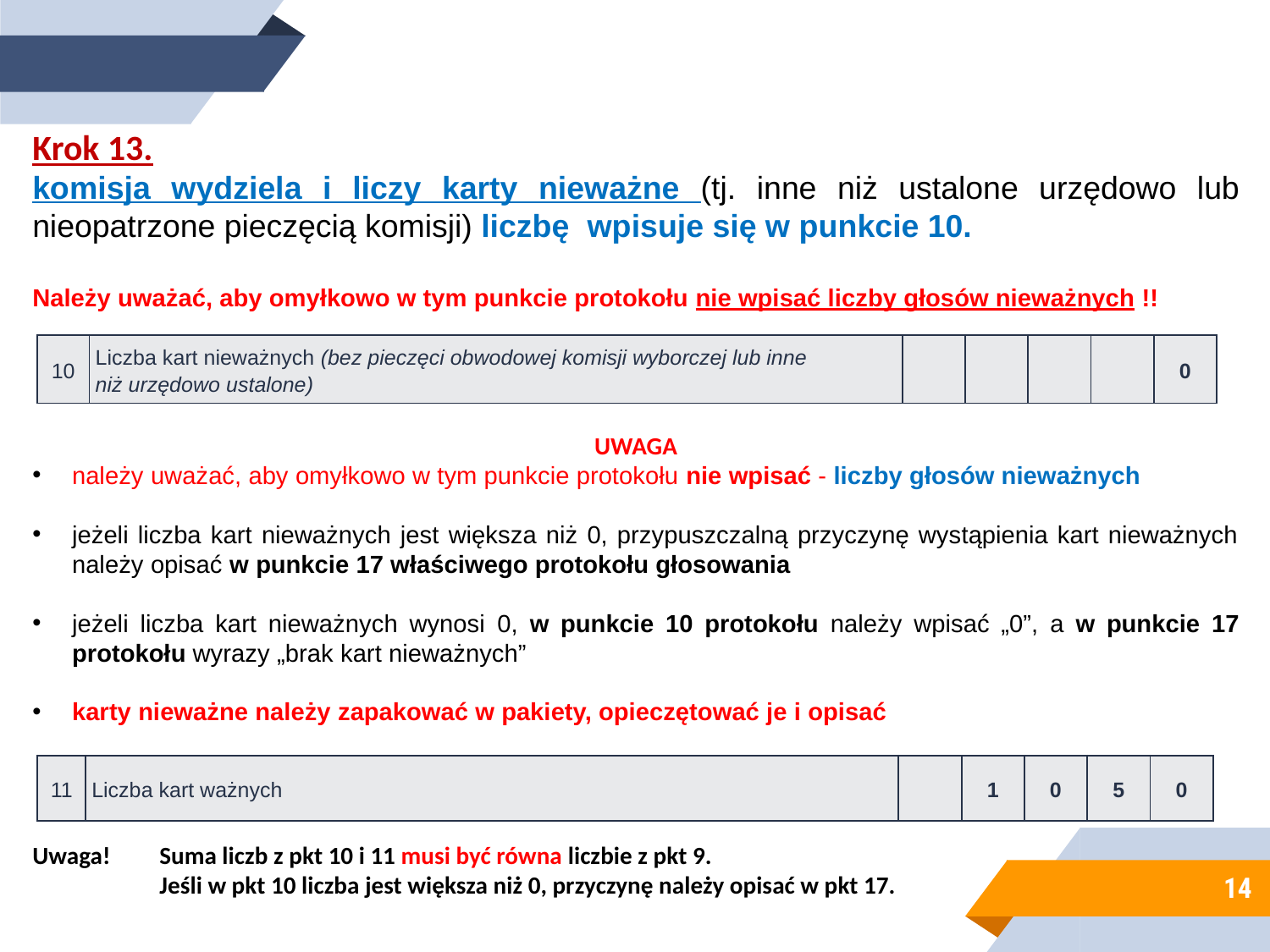

Krok 13.
komisja wydziela i liczy karty nieważne (tj. inne niż ustalone urzędowo lub nieopatrzone pieczęcią komisji) liczbę  wpisuje się w punkcie 10.

Należy uważać, aby omyłkowo w tym punkcie protokołu nie wpisać liczby głosów nieważnych !!

UWAGA
należy uważać, aby omyłkowo w tym punkcie protokołu nie wpisać - liczby głosów nieważnych

jeżeli liczba kart nieważnych jest większa niż 0, przypuszczalną przyczynę wystąpienia kart nieważnych należy opisać w punkcie 17 właściwego protokołu głosowania

jeżeli liczba kart nieważnych wynosi 0, w punkcie 10 protokołu należy wpisać „0”, a w punkcie 17 protokołu wyrazy „brak kart nieważnych”

karty nieważne należy zapakować w pakiety, opieczętować je i opisać

Uwaga!	Suma liczb z pkt 10 i 11 musi być równa liczbie z pkt 9.
	Jeśli w pkt 10 liczba jest większa niż 0, przyczynę należy opisać w pkt 17.

| 10 | Liczba kart nieważnych (bez pieczęci obwodowej komisji wyborczej lub inne niż urzędowo ustalone) |  |  |  |  | 0 |
| --- | --- | --- | --- | --- | --- | --- |
| 11 | Liczba kart ważnych |  | 1 | 0 | 5 | 0 |
| --- | --- | --- | --- | --- | --- | --- |
14